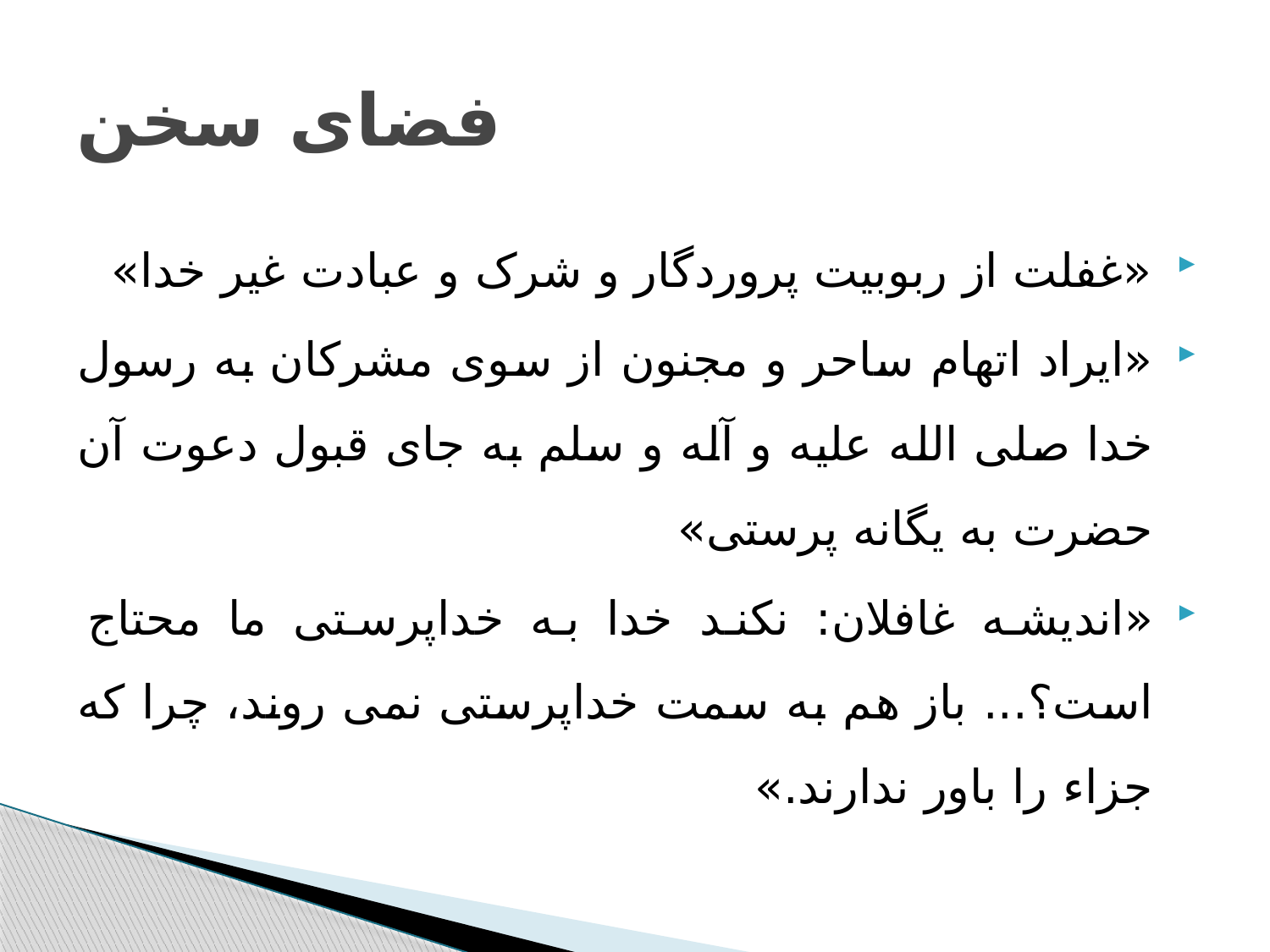

# فضای سخن
«غفلت از ربوبیت پروردگار و شرک و عبادت غیر خدا»
«ایراد اتهام ساحر و مجنون از سوی مشرکان به رسول خدا صلی الله علیه و آله و سلم به جای قبول دعوت آن حضرت به یگانه پرستی»
«اندیشه غافلان: نکند خدا به خداپرستی ما محتاج است؟... باز هم به سمت خداپرستی نمی روند، چرا که جزاء را باور ندارند.»